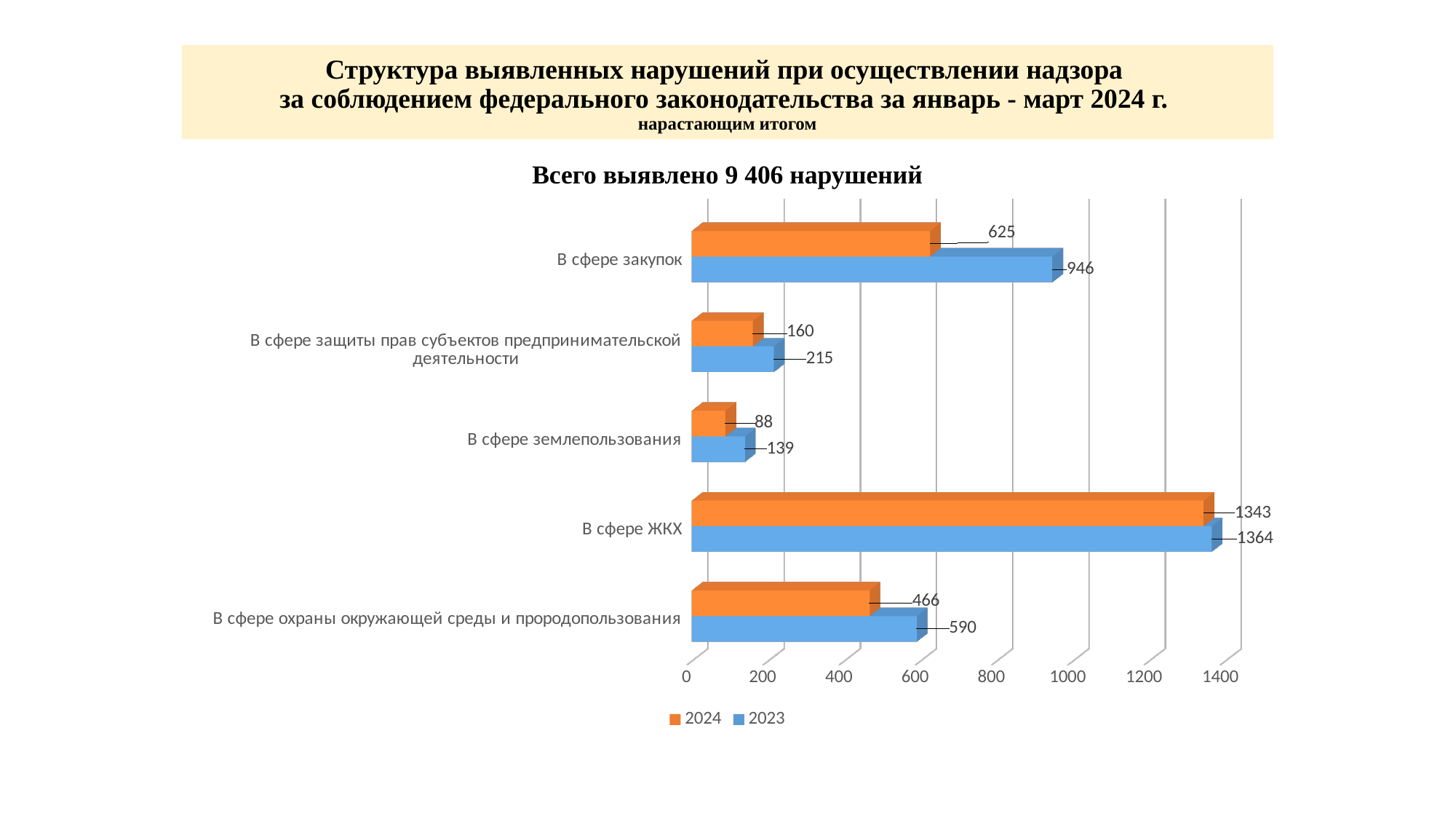

# Структура выявленных нарушений при осуществлении надзора за соблюдением федерального законодательства за январь - март 2024 г. нарастающим итогом
Всего выявлено 9 406 нарушений

[unsupported chart]